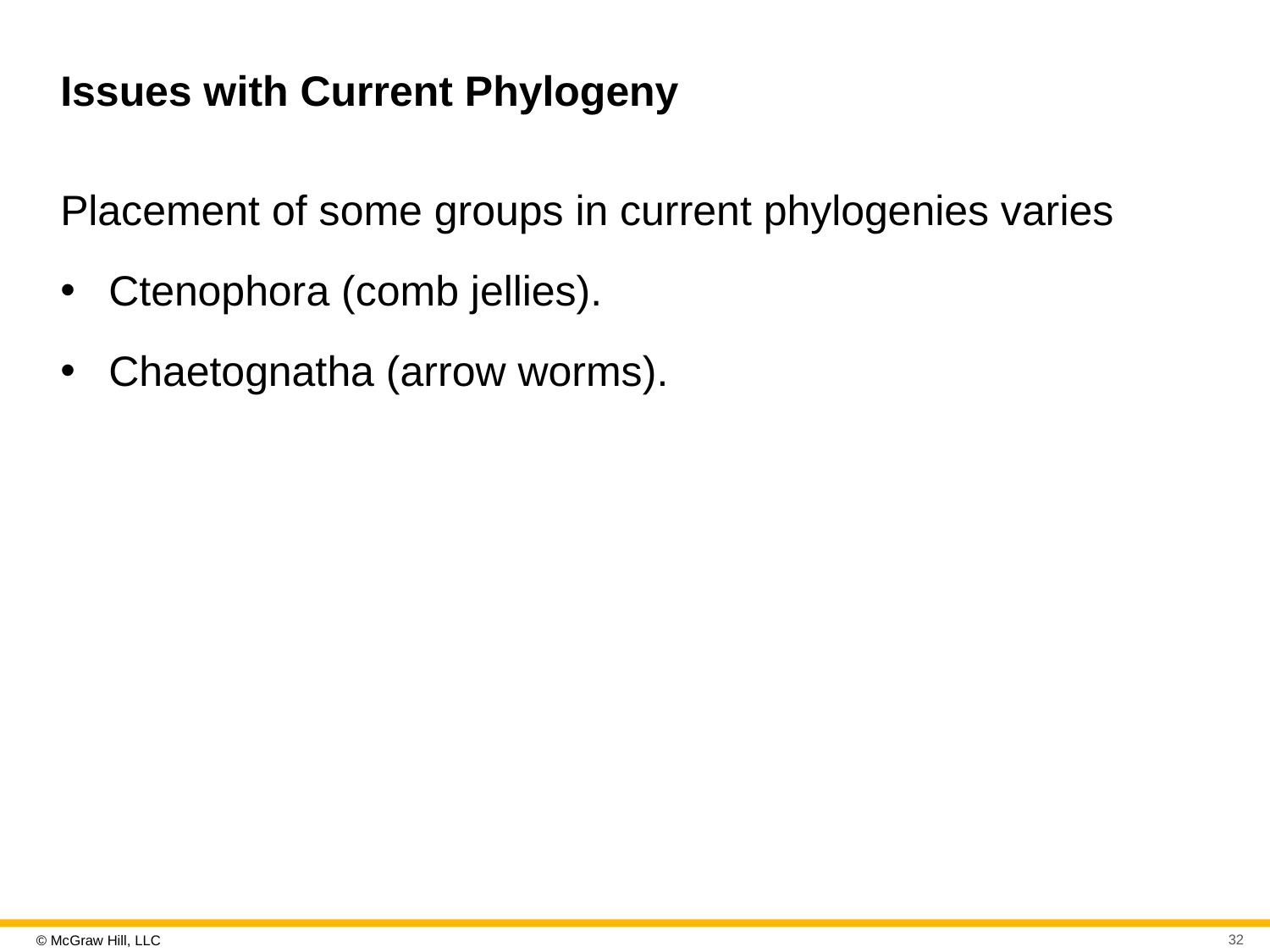

# Issues with Current Phylogeny
Placement of some groups in current phylogenies varies
Ctenophora (comb jellies).
Chaetognatha (arrow worms).
32